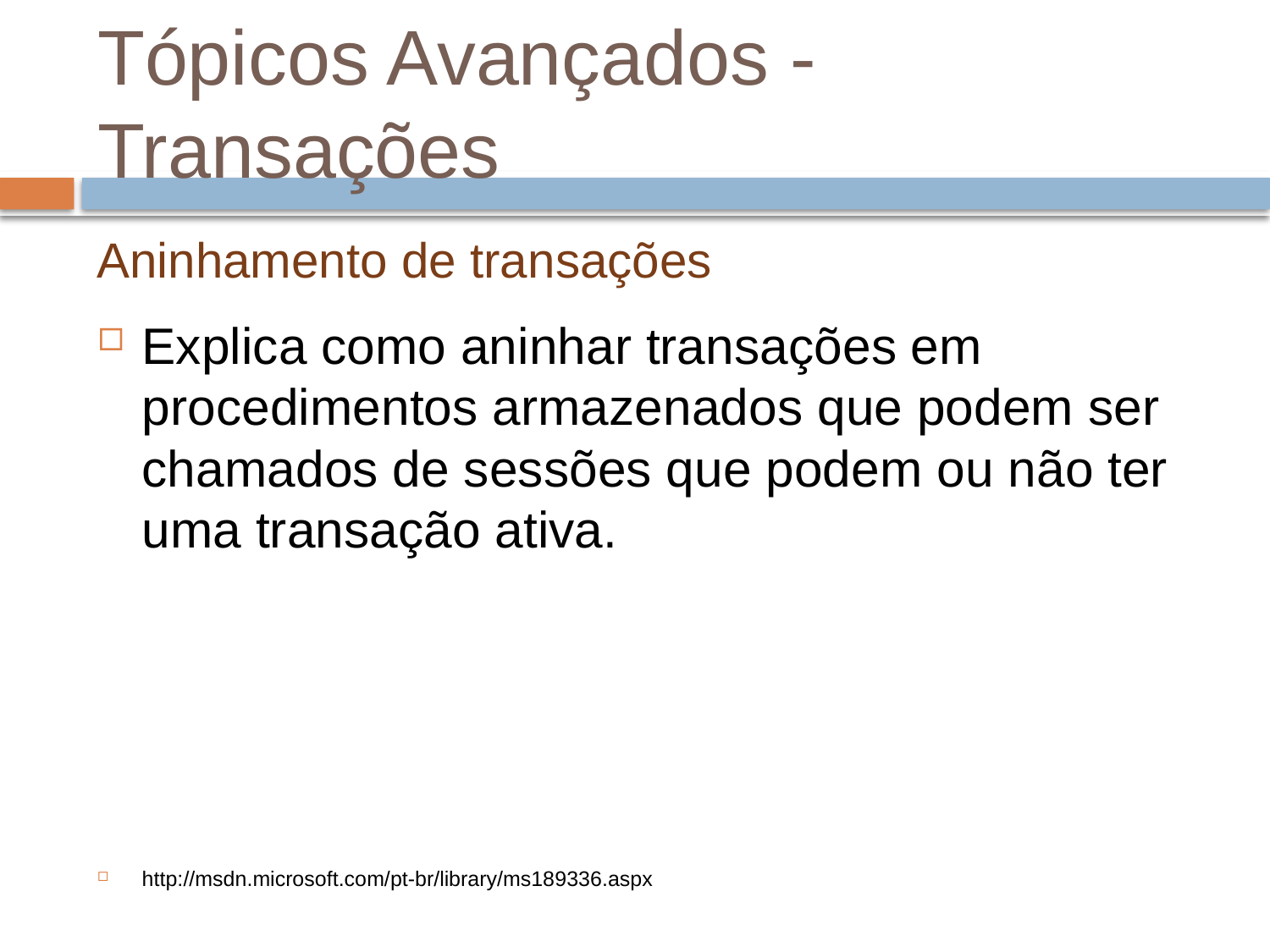

# Tópicos Avançados - Transações
Aninhamento de transações
Explica como aninhar transações em procedimentos armazenados que podem ser chamados de sessões que podem ou não ter uma transação ativa.

http://msdn.microsoft.com/pt-br/library/ms189336.aspx